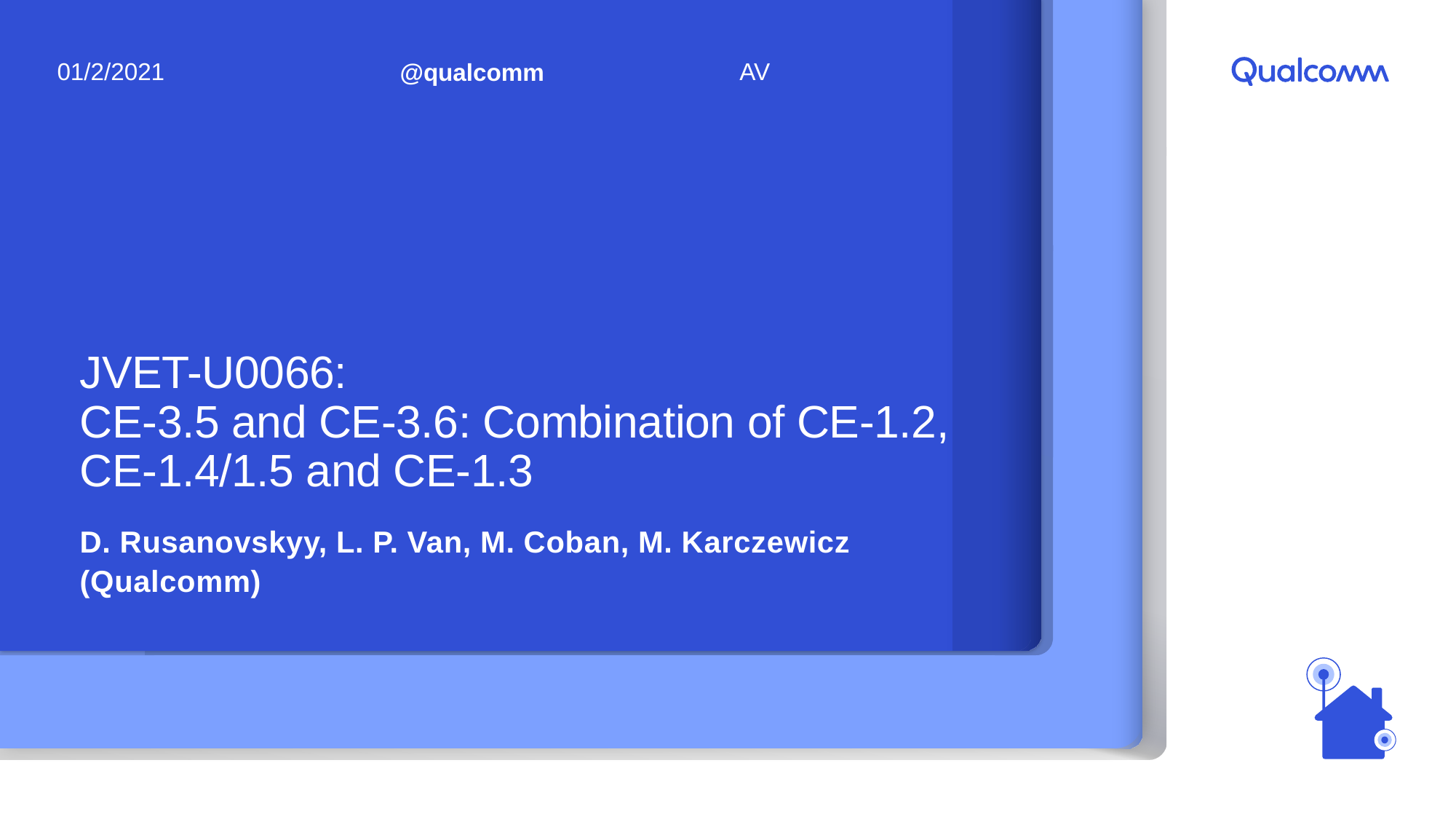

AV
01/2/2021
@qualcomm
# JVET-U0066: CE-3.5 and CE-3.6: Combination of CE-1.2, CE-1.4/1.5 and CE-1.3
D. Rusanovskyy, L. P. Van, M. Coban, M. Karczewicz (Qualcomm)